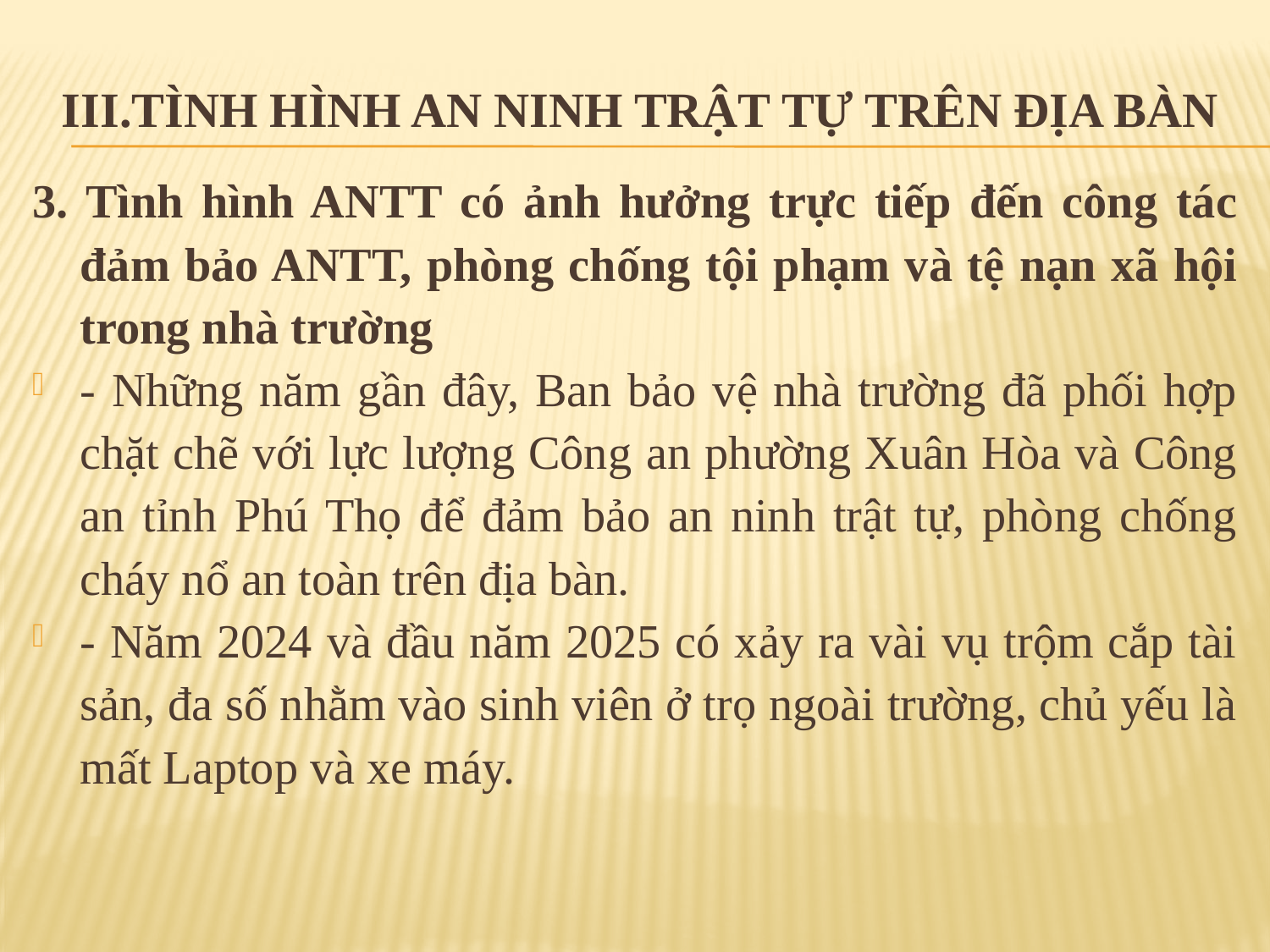

# III.TÌNH HÌNH AN NINH TRẬT TỰ TRÊN ĐỊA BÀN
3. Tình hình ANTT có ảnh hưởng trực tiếp đến công tác đảm bảo ANTT, phòng chống tội phạm và tệ nạn xã hội trong nhà trường
- Những năm gần đây, Ban bảo vệ nhà trường đã phối hợp chặt chẽ với lực lượng Công an phường Xuân Hòa và Công an tỉnh Phú Thọ để đảm bảo an ninh trật tự, phòng chống cháy nổ an toàn trên địa bàn.
- Năm 2024 và đầu năm 2025 có xảy ra vài vụ trộm cắp tài sản, đa số nhằm vào sinh viên ở trọ ngoài trường, chủ yếu là mất Laptop và xe máy.